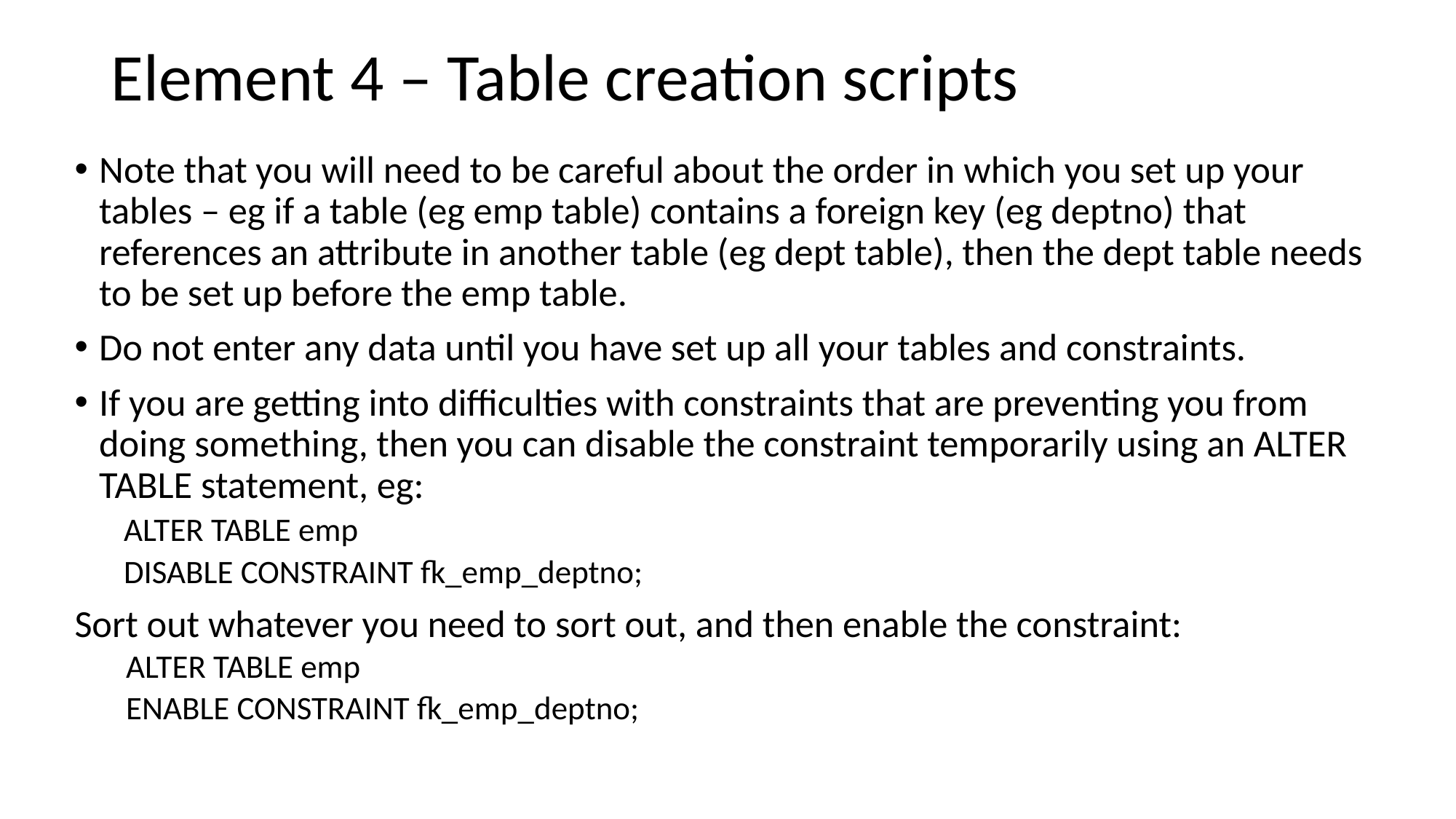

# Element 4 – Table creation scripts
Note that you will need to be careful about the order in which you set up your tables – eg if a table (eg emp table) contains a foreign key (eg deptno) that references an attribute in another table (eg dept table), then the dept table needs to be set up before the emp table.
Do not enter any data until you have set up all your tables and constraints.
If you are getting into difficulties with constraints that are preventing you from doing something, then you can disable the constraint temporarily using an ALTER TABLE statement, eg:
ALTER TABLE emp
DISABLE CONSTRAINT fk_emp_deptno;
Sort out whatever you need to sort out, and then enable the constraint:
      ALTER TABLE emp
      ENABLE CONSTRAINT fk_emp_deptno;